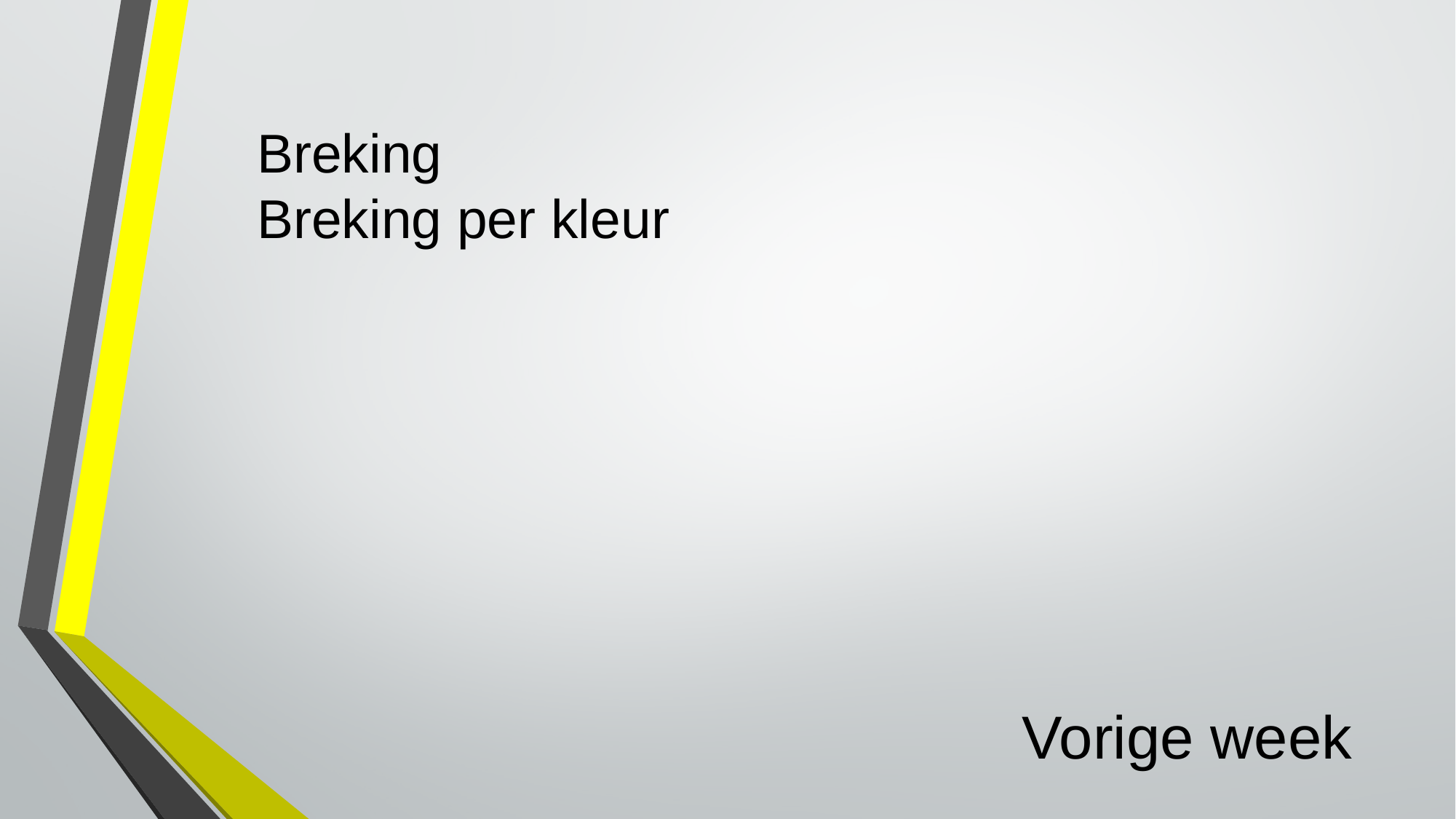

Breking
Breking per kleur

# Vorige week